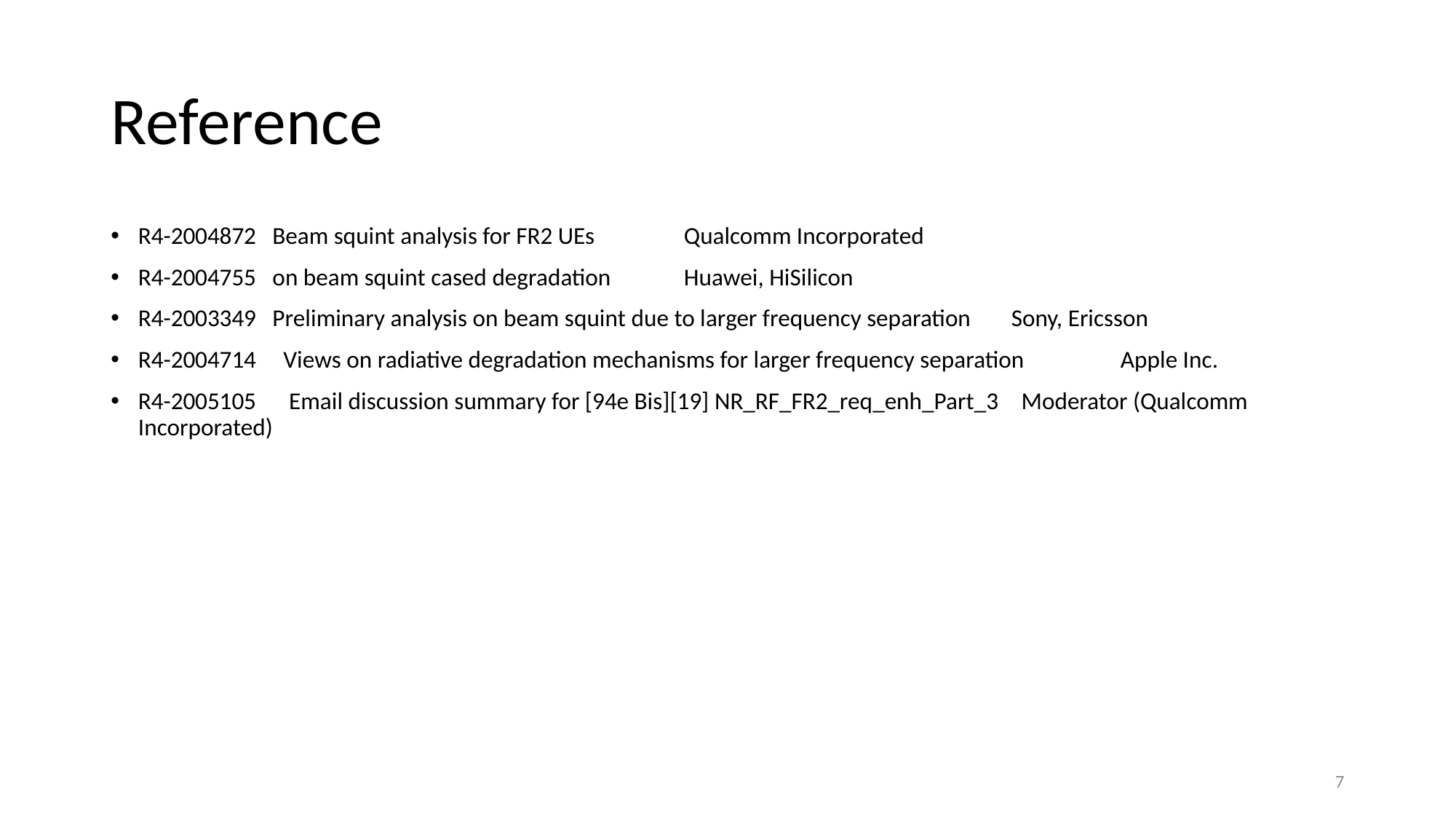

# Reference
R4-2004872   Beam squint analysis for FR2 UEs	Qualcomm Incorporated
R4-2004755   on beam squint cased degradation	Huawei, HiSilicon
R4-2003349   Preliminary analysis on beam squint due to larger frequency separation	Sony, Ericsson
R4-2004714     Views on radiative degradation mechanisms for larger frequency separation	Apple Inc.
R4-2005105      Email discussion summary for [94e Bis][19] NR_RF_FR2_req_enh_Part_3    Moderator (Qualcomm Incorporated)

7